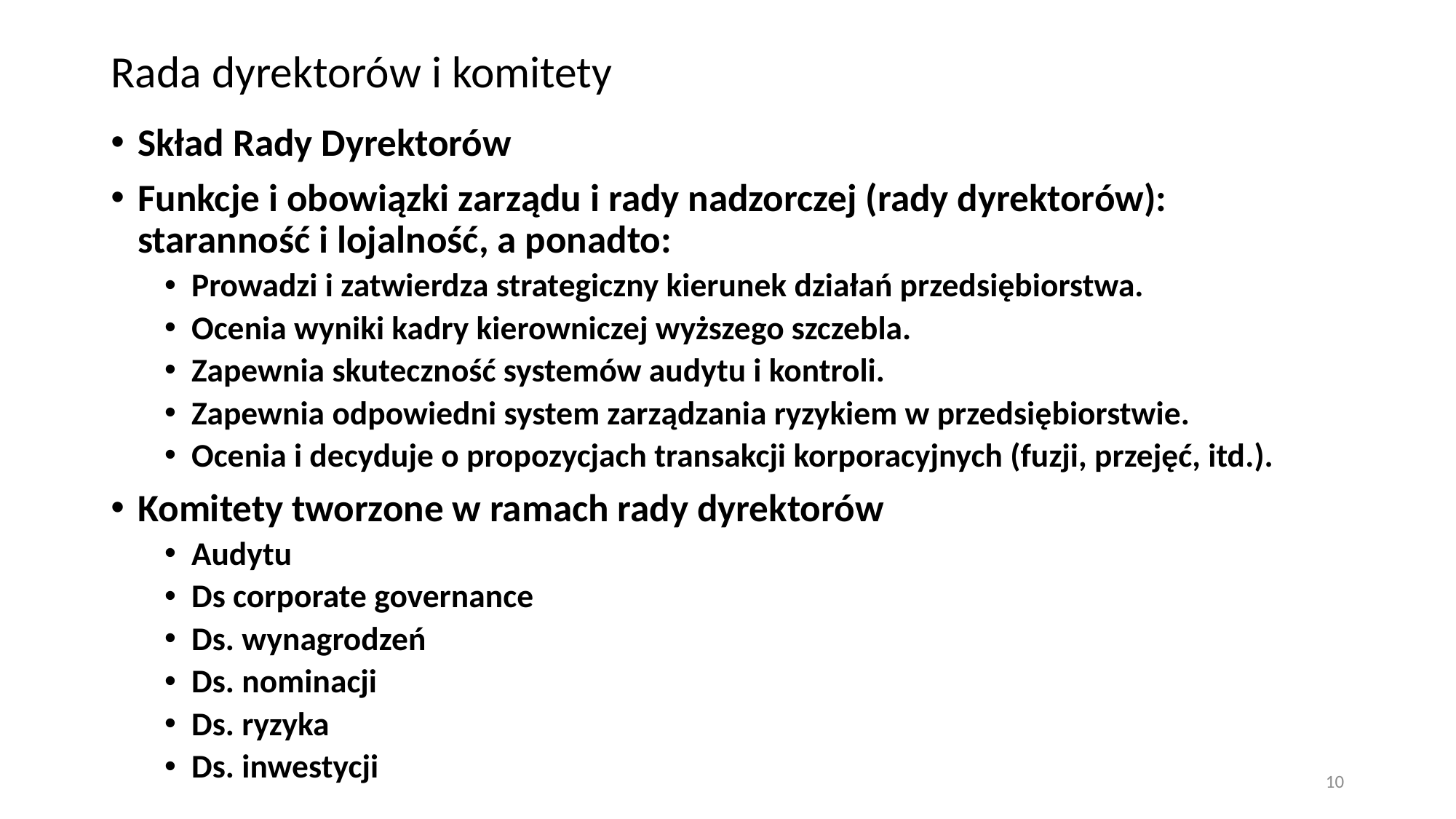

# Rada dyrektorów i komitety
Skład Rady Dyrektorów
Funkcje i obowiązki zarządu i rady nadzorczej (rady dyrektorów): staranność i lojalność, a ponadto:
Prowadzi i zatwierdza strategiczny kierunek działań przedsiębiorstwa.
Ocenia wyniki kadry kierowniczej wyższego szczebla.
Zapewnia skuteczność systemów audytu i kontroli.
Zapewnia odpowiedni system zarządzania ryzykiem w przedsiębiorstwie.
Ocenia i decyduje o propozycjach transakcji korporacyjnych (fuzji, przejęć, itd.).
Komitety tworzone w ramach rady dyrektorów
Audytu
Ds corporate governance
Ds. wynagrodzeń
Ds. nominacji
Ds. ryzyka
Ds. inwestycji

10